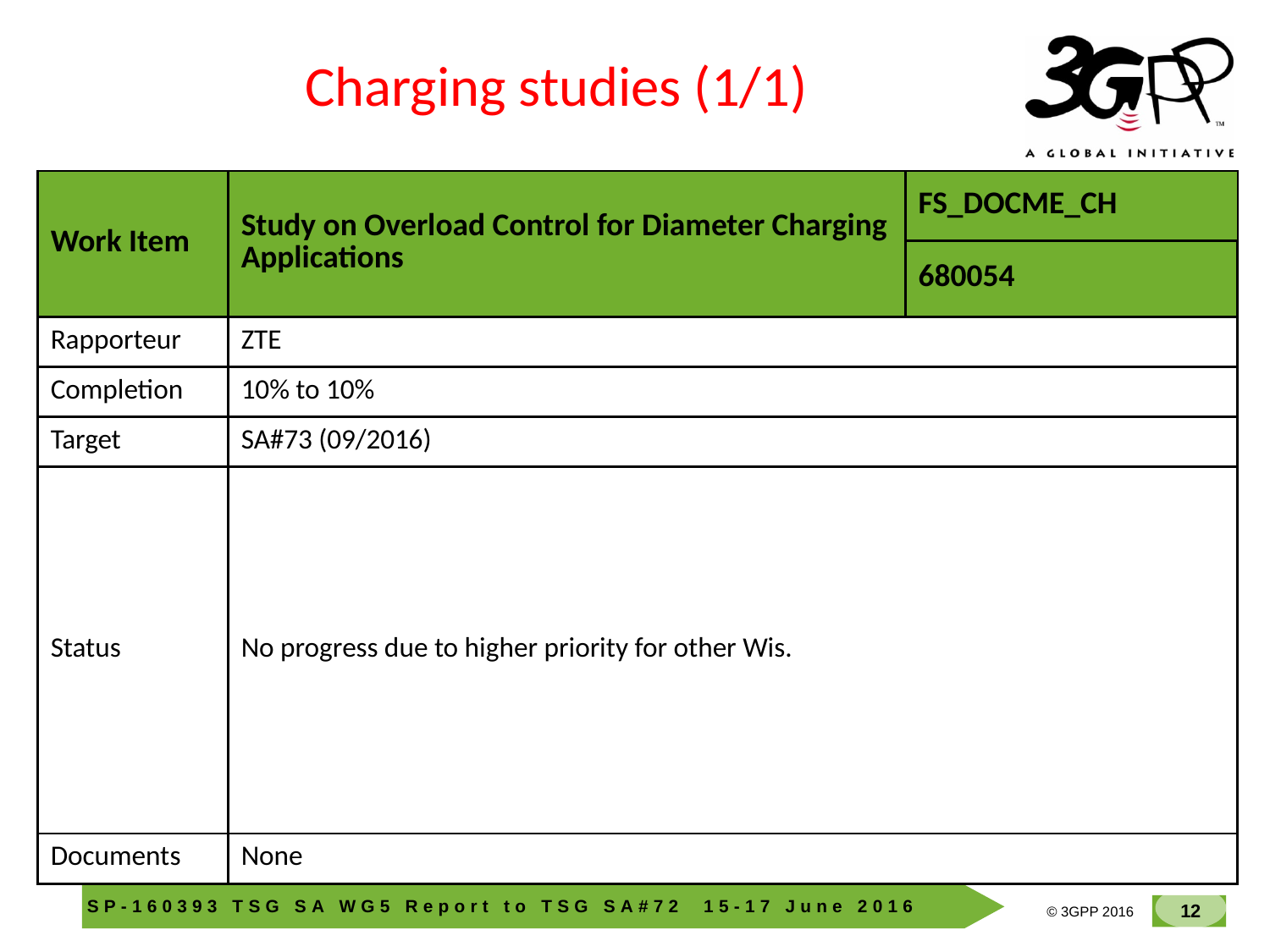

Charging studies (1/1)
| Work Item | Study on Overload Control for Diameter Charging Applications | FS\_DOCME\_CH |
| --- | --- | --- |
|  |  | 680054 |
| Rapporteur | ZTE |  |
| Completion | 10% to 10% |  |
| Target | SA#73 (09/2016) |  |
| Status | No progress due to higher priority for other Wis. |  |
| Documents | None |  |